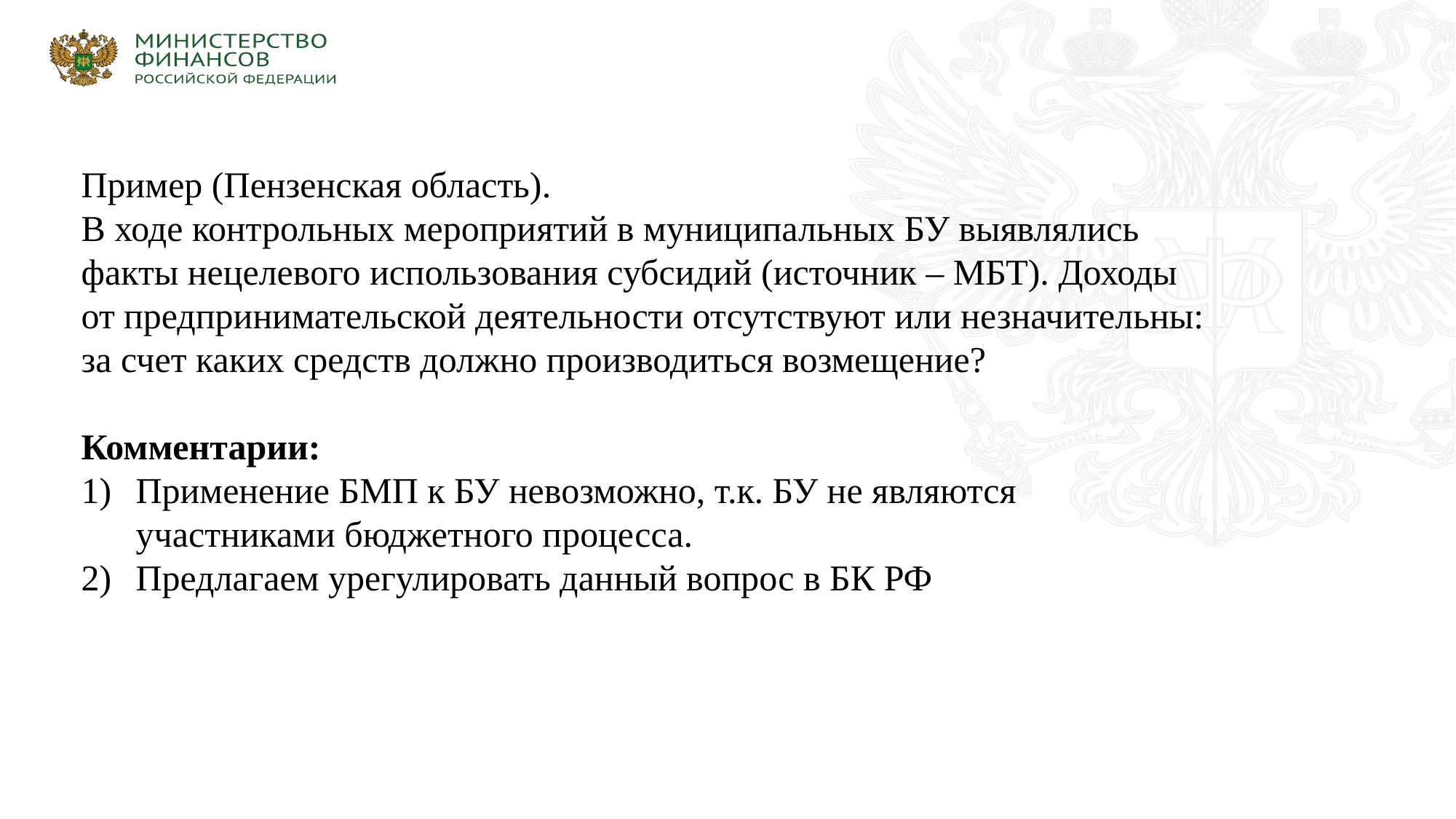

Пример (Пензенская область).
В ходе контрольных мероприятий в муниципальных БУ выявлялись факты нецелевого использования субсидий (источник – МБТ). Доходы от предпринимательской деятельности отсутствуют или незначительны: за счет каких средств должно производиться возмещение?

Комментарии:
Применение БМП к БУ невозможно, т.к. БУ не являются участниками бюджетного процесса.
Предлагаем урегулировать данный вопрос в БК РФ